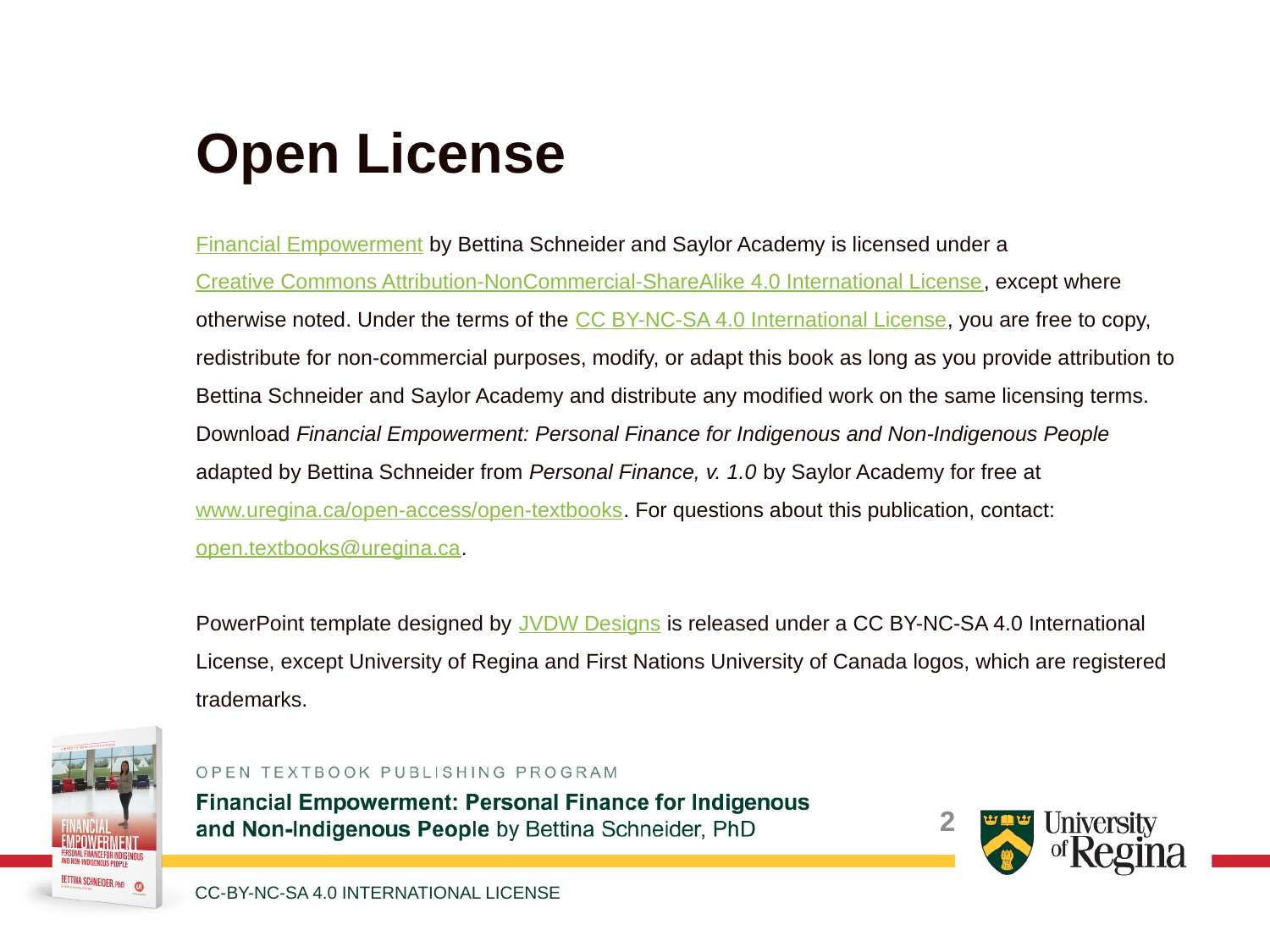

# Open License
Financial Empowerment by Bettina Schneider and Saylor Academy is licensed under a Creative Commons Attribution-NonCommercial-ShareAlike 4.0 International License, except where otherwise noted. Under the terms of the CC BY-NC-SA 4.0 International License, you are free to copy, redistribute for non-commercial purposes, modify, or adapt this book as long as you provide attribution to Bettina Schneider and Saylor Academy and distribute any modified work on the same licensing terms. Download Financial Empowerment: Personal Finance for Indigenous and Non-Indigenous People adapted by Bettina Schneider from Personal Finance, v. 1.0 by Saylor Academy for free at www.uregina.ca/open-access/open-textbooks. For questions about this publication, contact: open.textbooks@uregina.ca.

PowerPoint template designed by JVDW Designs is released under a CC BY-NC-SA 4.0 International License, except University of Regina and First Nations University of Canada logos, which are registered trademarks.

2
CC-BY-NC-SA 4.0 INTERNATIONAL LICENSE